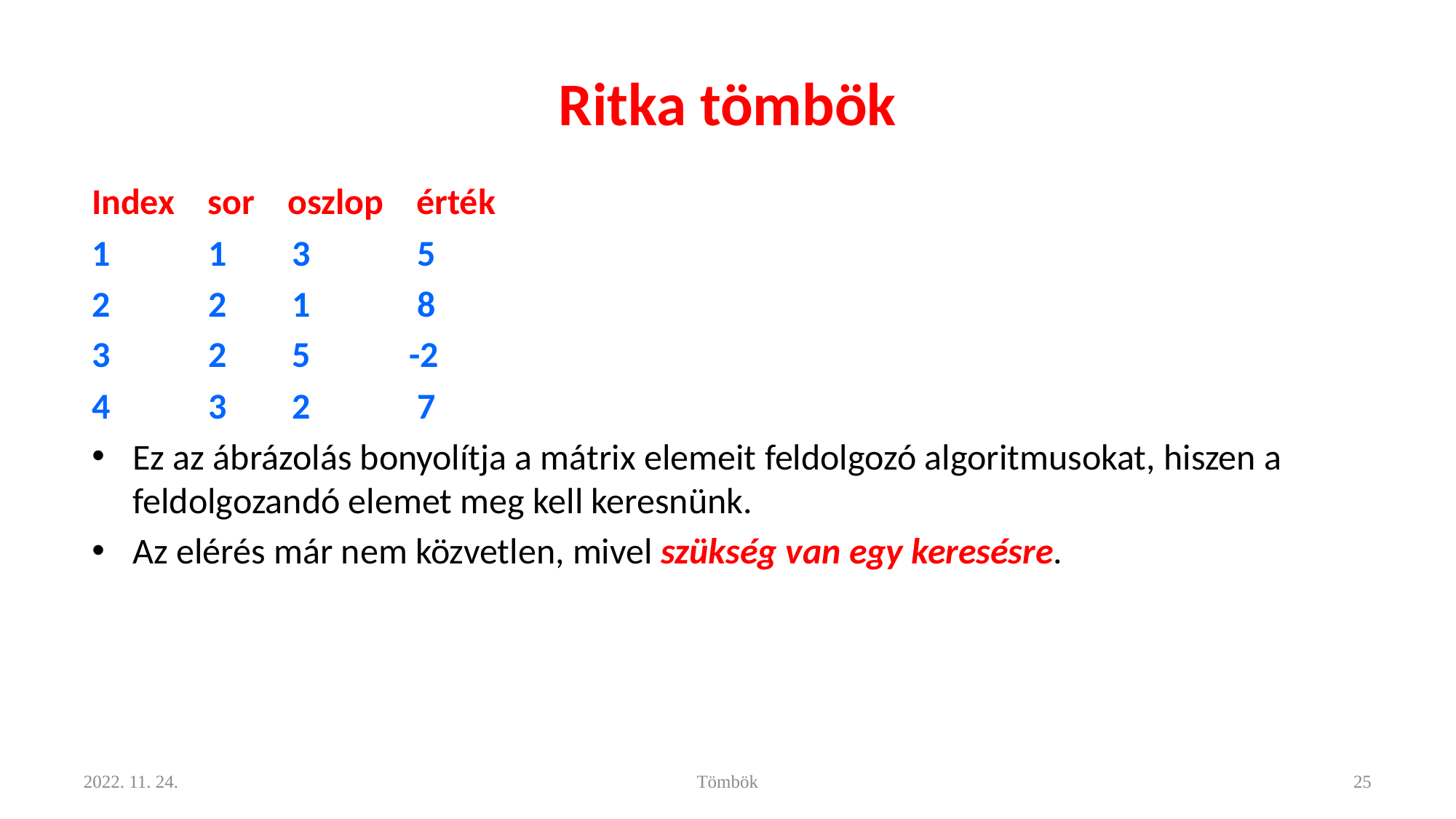

# Ritka tömbök
Index    sor    oszlop    érték
1            1        3             5
2            2        1             8
3            2        5            -2
4            3        2             7
Ez az ábrázolás bonyolítja a mátrix elemeit feldolgozó algoritmusokat, hiszen a feldolgozandó elemet meg kell keresnünk.
Az elérés már nem közvetlen, mivel szükség van egy keresésre.
2022. 11. 24.
Tömbök
25